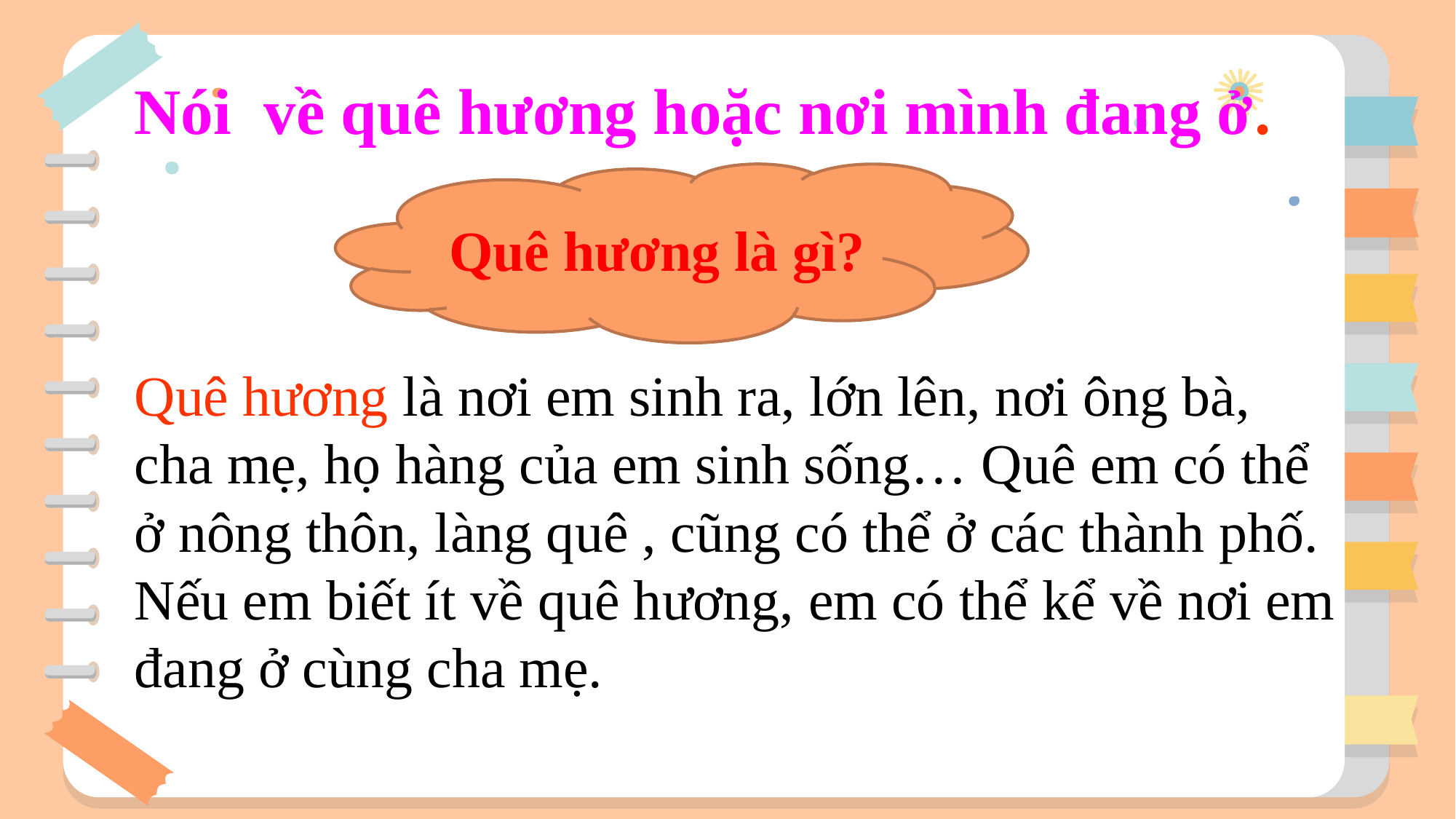

Nói  về quê hương hoặc nơi mình đang ở.
Quê hương là gì?

Quê hương là nơi em sinh ra, lớn lên, nơi ông bà,
cha mẹ, họ hàng của em sinh sống… Quê em có thể
ở nông thôn, làng quê , cũng có thể ở các thành phố.
Nếu em biết ít về quê hương, em có thể kể về nơi em đang ở cùng cha mẹ.